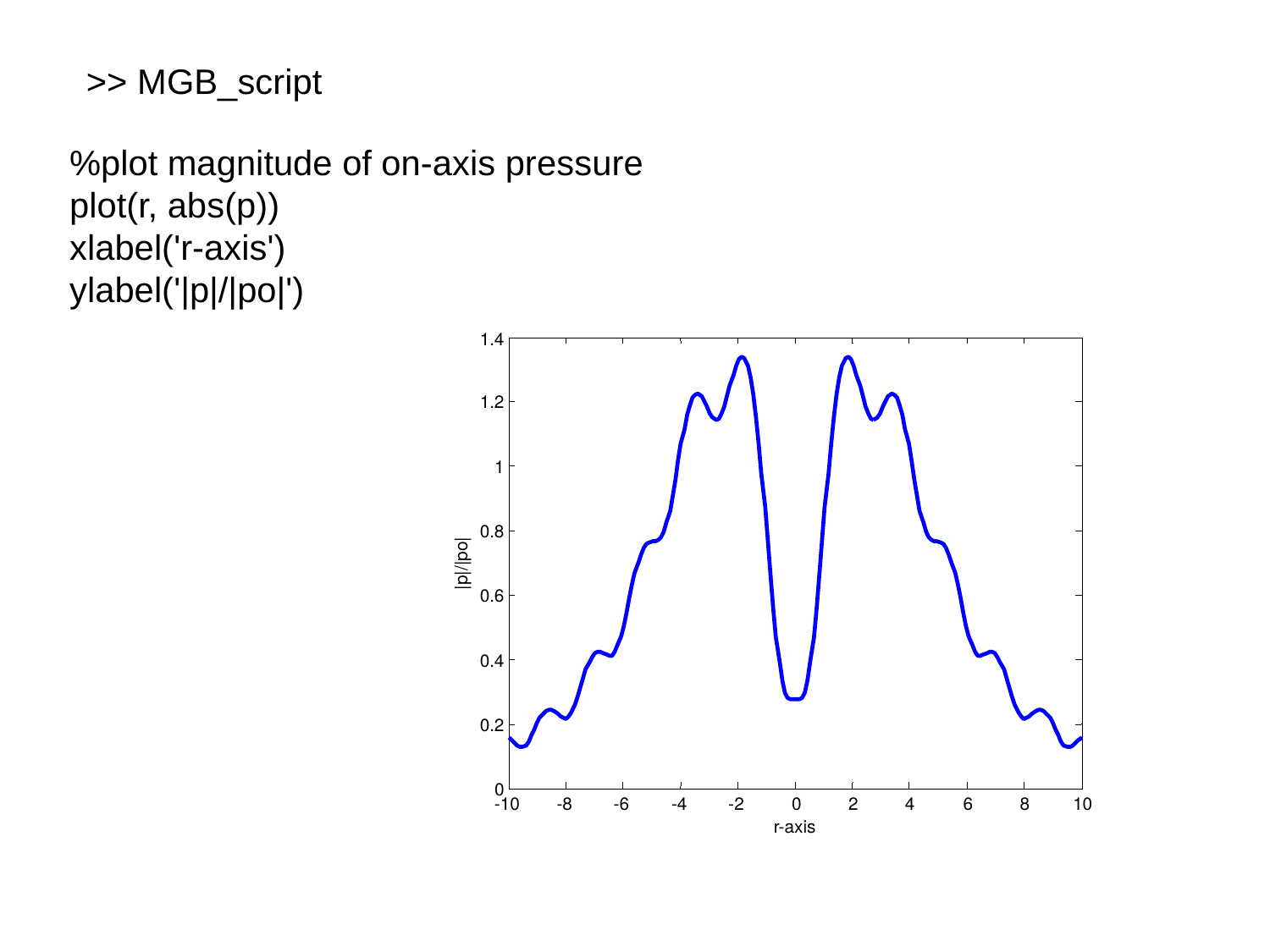

>> MGB_script
%plot magnitude of on-axis pressure
plot(r, abs(p))
xlabel('r-axis')
ylabel('|p|/|po|')
1.4

1.2

1

0.8

|p|/|po|
0.6

0.4

0.2

0

-10
-8
-6
-4
-2
0
2
4
6
8
10
r-axis